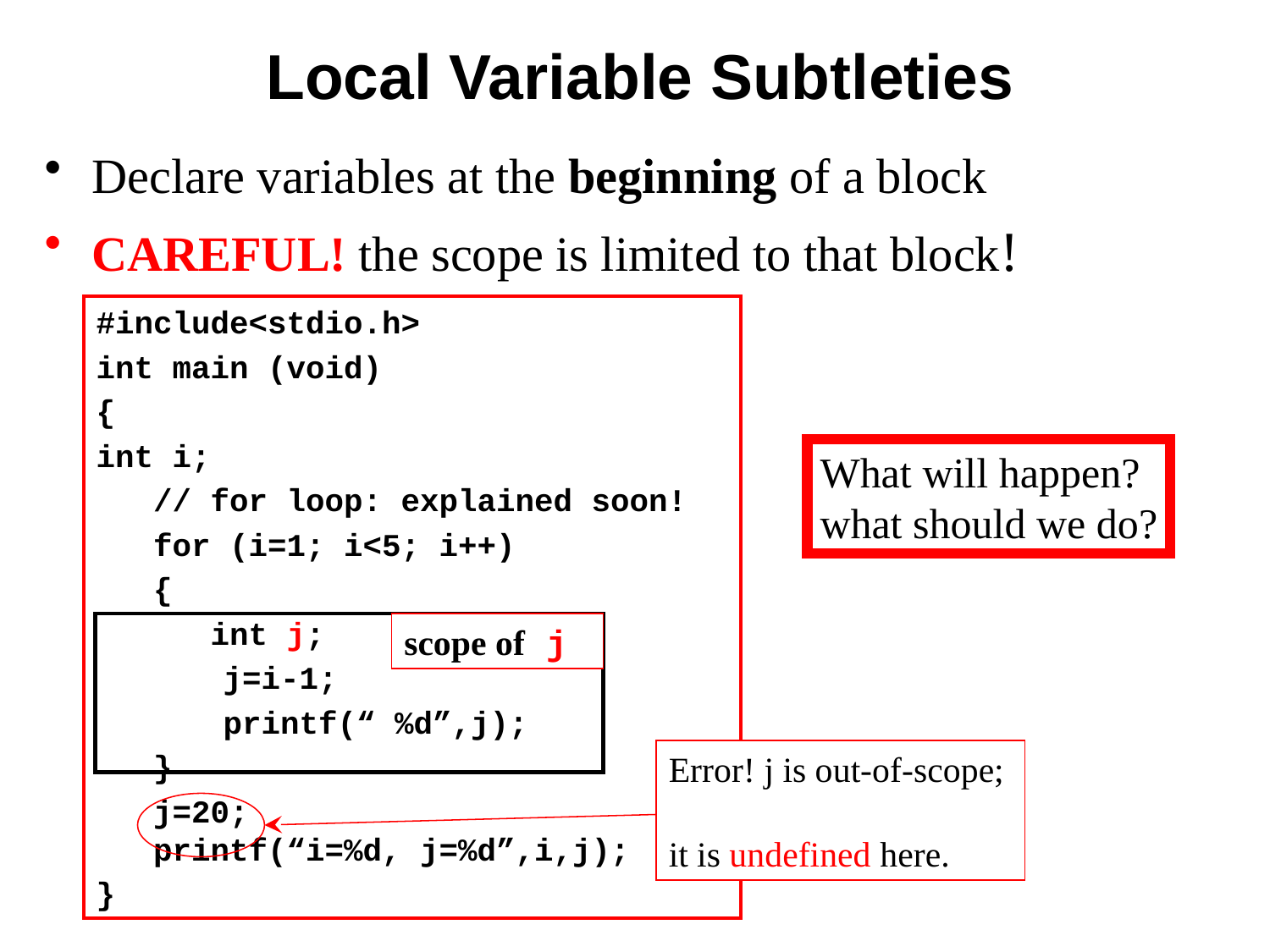

# Local Variable Subtleties
Declare variables at the beginning of a block
CAREFUL! the scope is limited to that block!

#include<stdio.h>
int main (void)
{
int i;
   // for loop: explained soon!
   for (i=1; i<5; i++)
   {
      int j;
	j=i-1;
	printf(“ %d”,j);
   }
   j=20;
   printf(“i=%d, j=%d”,i,j);
}
What will happen?
what should we do?

scope of j
Error! j is out-of-scope;
it is undefined here.